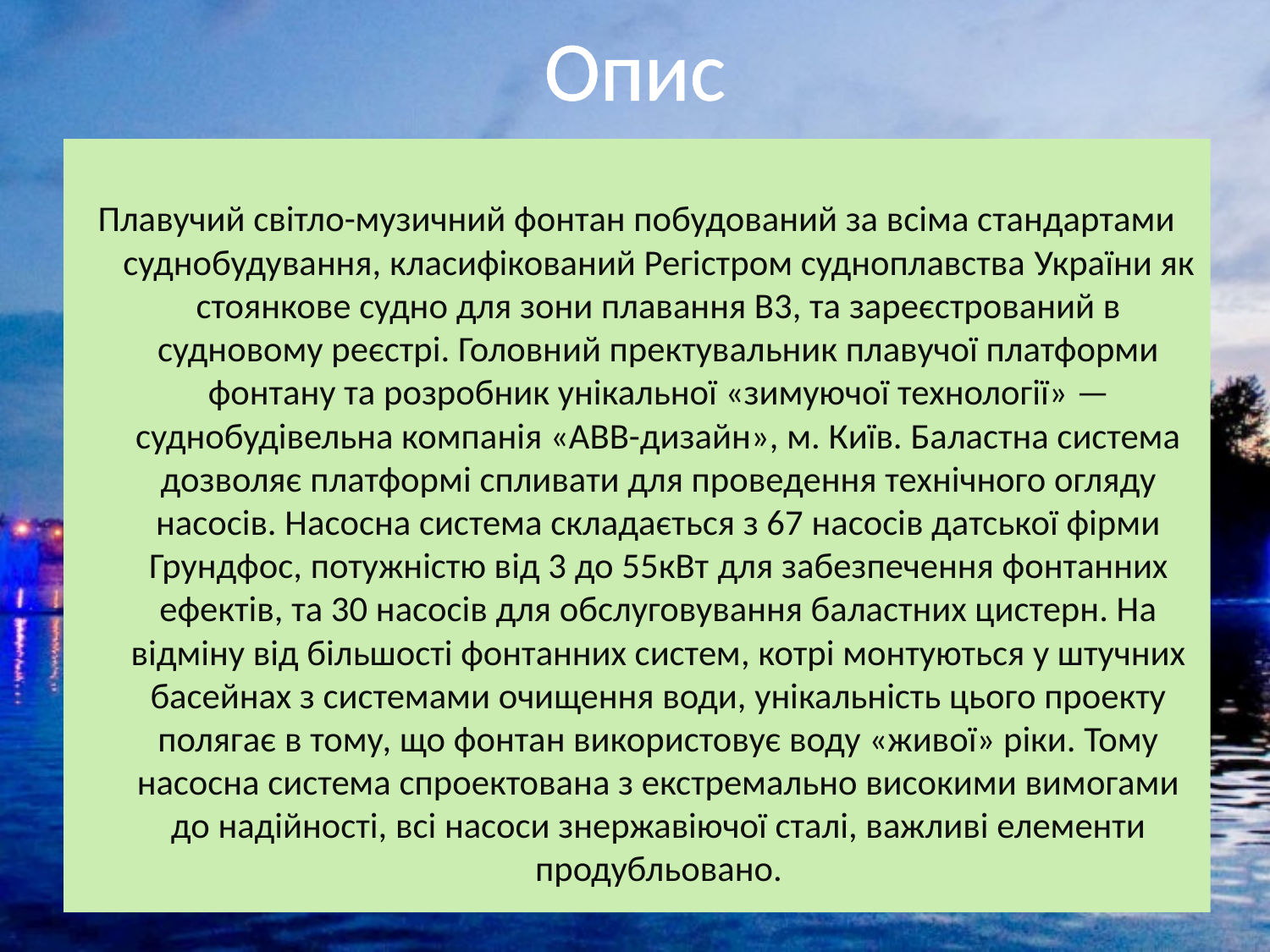

# Опис

Плавучий світло-музичний фонтан побудований за всіма стандартами суднобудування, класифікований Регістром судноплавства України як стоянкове судно для зони плавання В3, та зареєстрований в судновому реєстрі. Головний пректувальник плавучої платформи фонтану та розробник унікальної «зимуючої технології» — суднобудівельна компанія «АВВ-дизайн», м. Київ. Баластна система дозволяє платформі спливати для проведення технічного огляду насосів. Насосна система складається з 67 насосів датської фірми Грундфос, потужністю від 3 до 55кВт для забезпечення фонтанних ефектів, та 30 насосів для обслуговування баластних цистерн. На відміну від більшості фонтанних систем, котрі монтуються у штучних басейнах з системами очищення води, унікальність цього проекту полягає в тому, що фонтан використовує воду «живої» ріки. Тому насосна система спроектована з екстремально високими вимогами до надійності, всі насоси знержавіючої сталі, важливі елементи продубльовано.